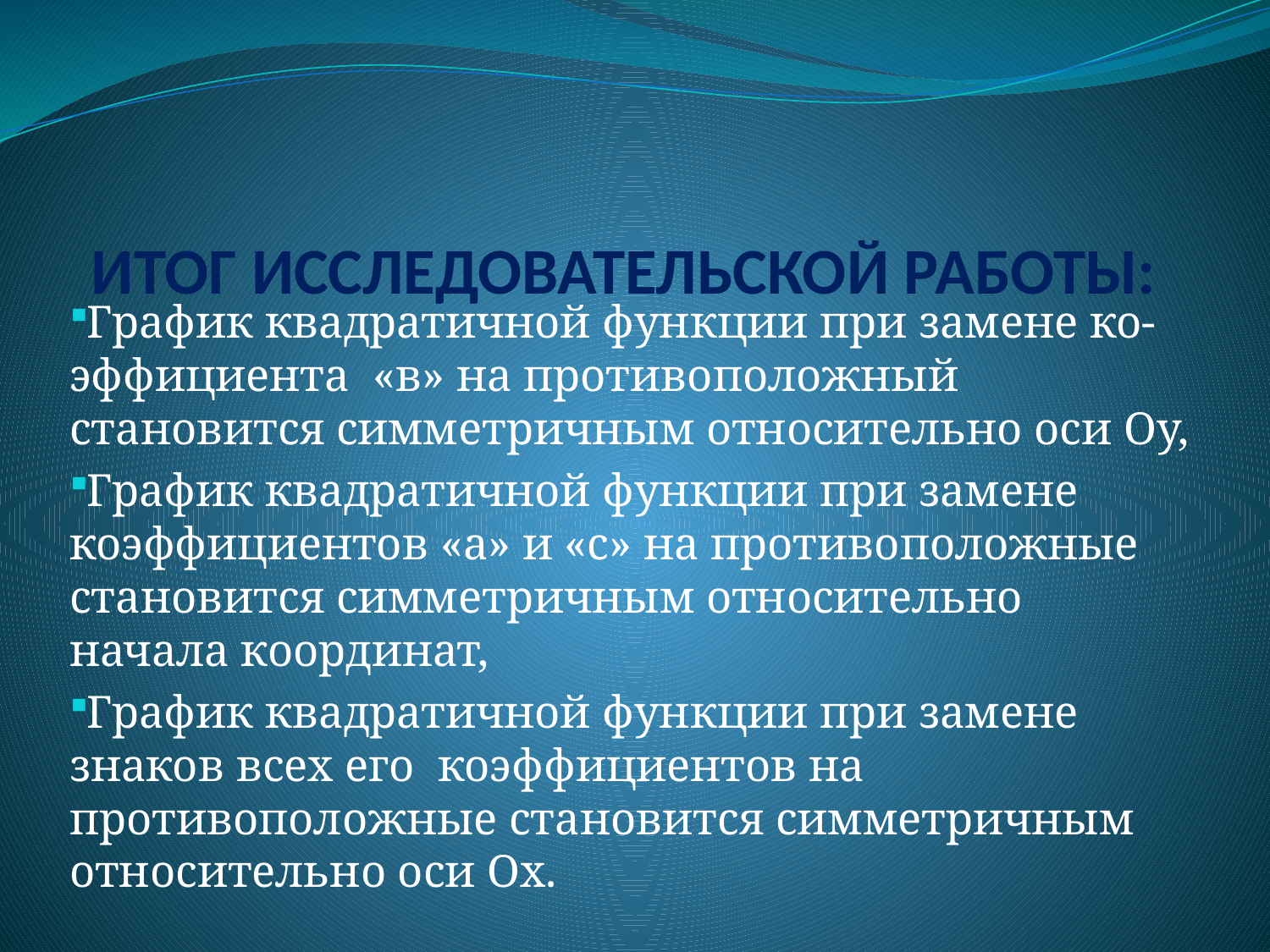

# ИТОГ ИССЛЕДОВАТЕЛЬСКОЙ РАБОТЫ:
График квадратичной функции при замене ко-эффициента  «в» на противоположный становится симметричным относительно оси Оу,
График квадратичной функции при замене коэффициентов «а» и «с» на противоположные становится симметричным относительно  начала координат,
График квадратичной функции при замене знаков всех его  коэффициентов на противоположные становится симметричным относительно оси Ох.